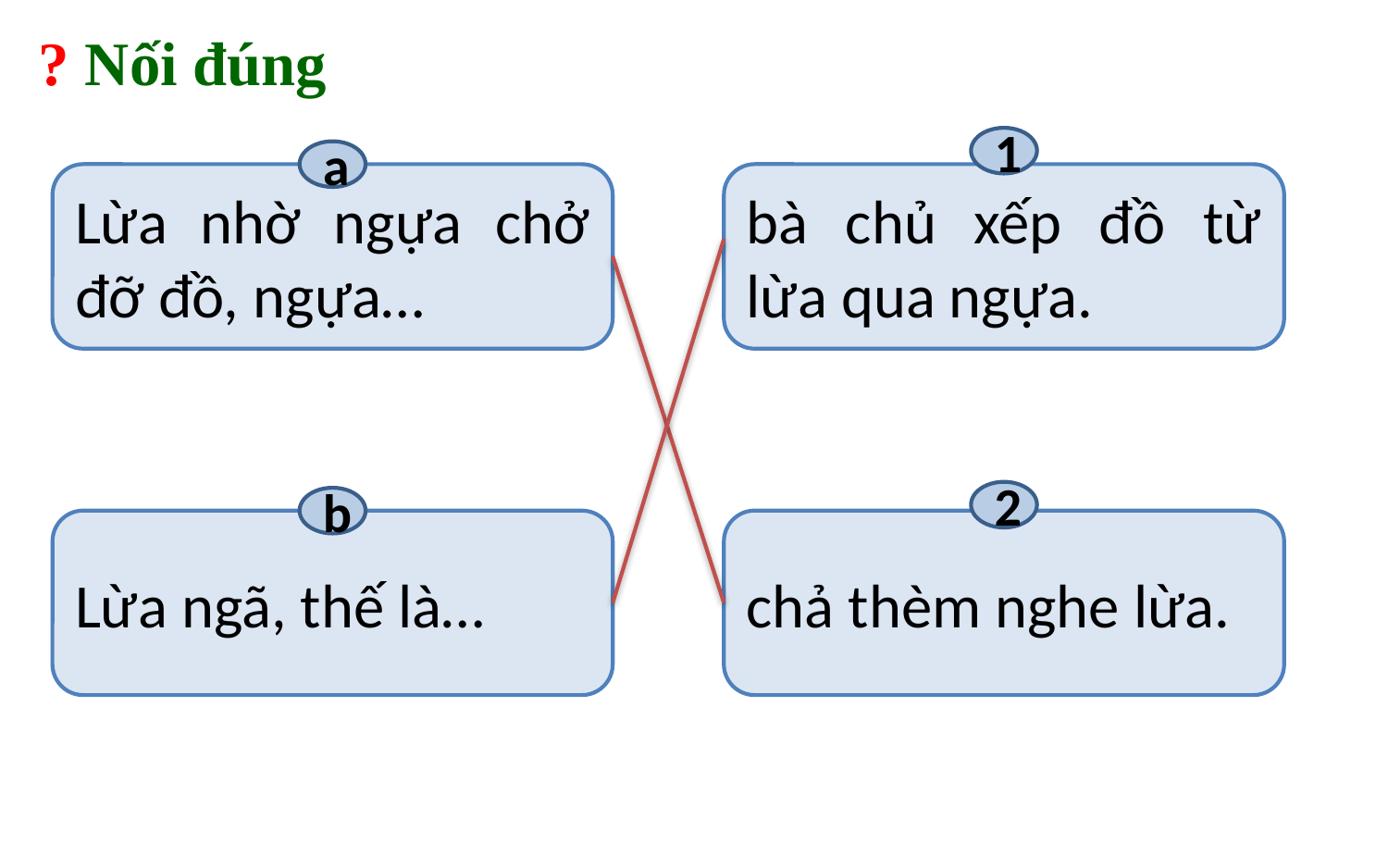

? Nối đúng
1
a
bà chủ xếp đồ từ lừa qua ngựa.
Lừa nhờ ngựa chở đỡ đồ, ngựa…
2
b
Lừa ngã, thế là…
chả thèm nghe lừa.